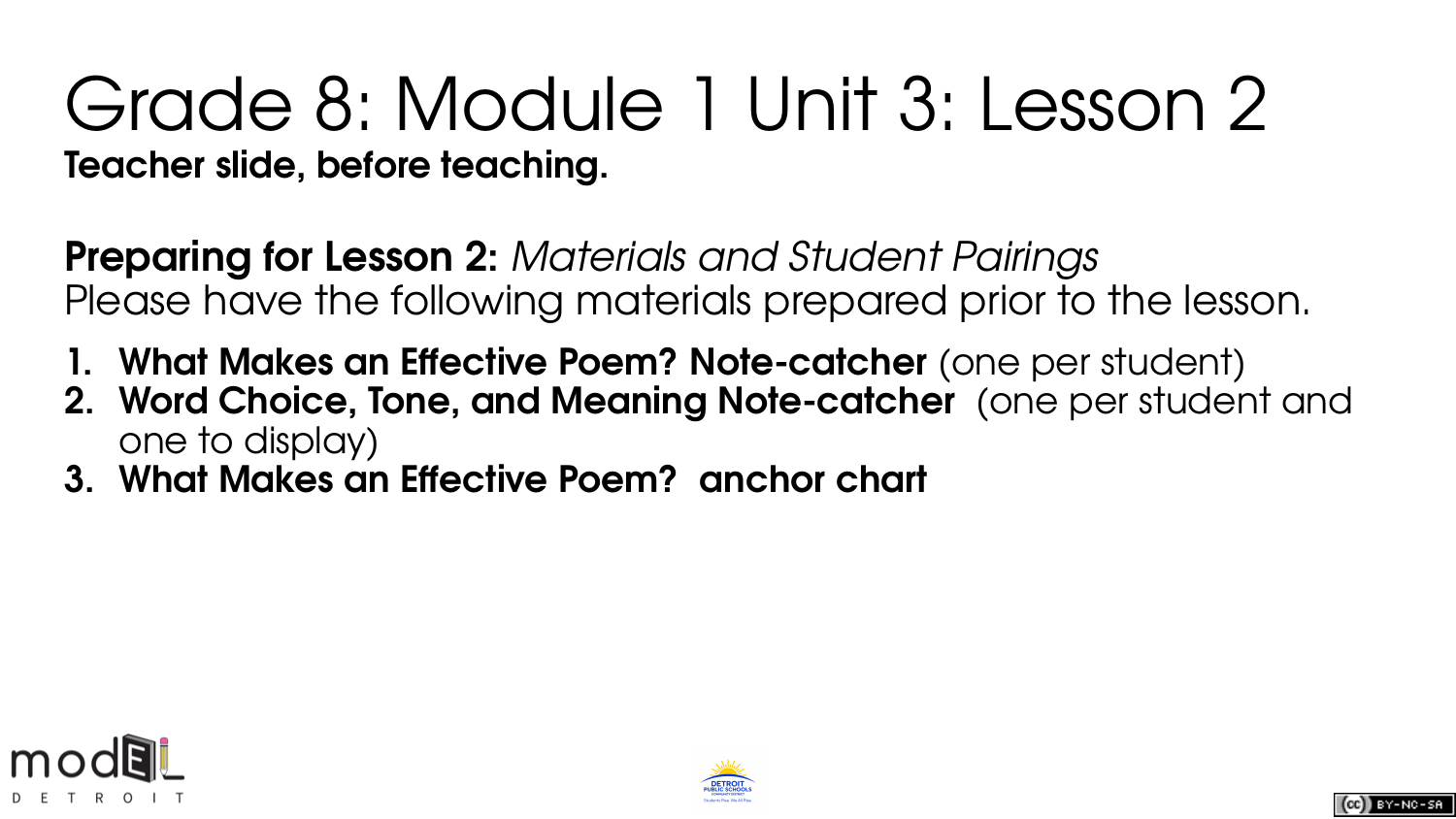

# Grade 8: Module 1 Unit 3: Lesson 2 Teacher slide, before teaching.
Preparing for Lesson 2: Materials and Student Pairings
Please have the following materials prepared prior to the lesson.
What Makes an Effective Poem? Note-catcher (one per student)
Word Choice, Tone, and Meaning Note-catcher  (one per student and one to display)
What Makes an Effective Poem?  anchor chart